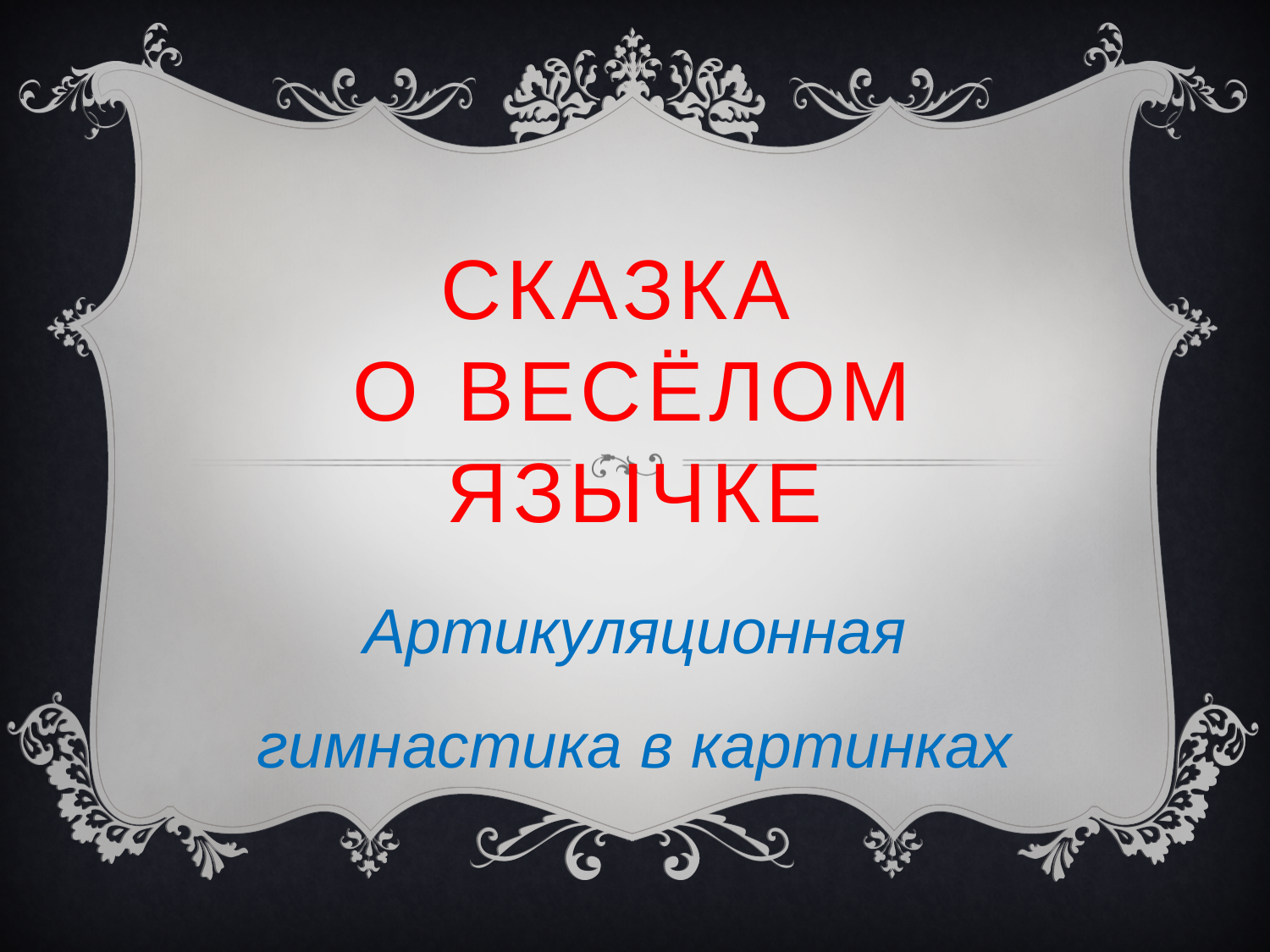

# СКАЗКА О ВЕСЁЛОМ ЯЗЫЧКЕ
Артикуляционная гимнастика в картинках